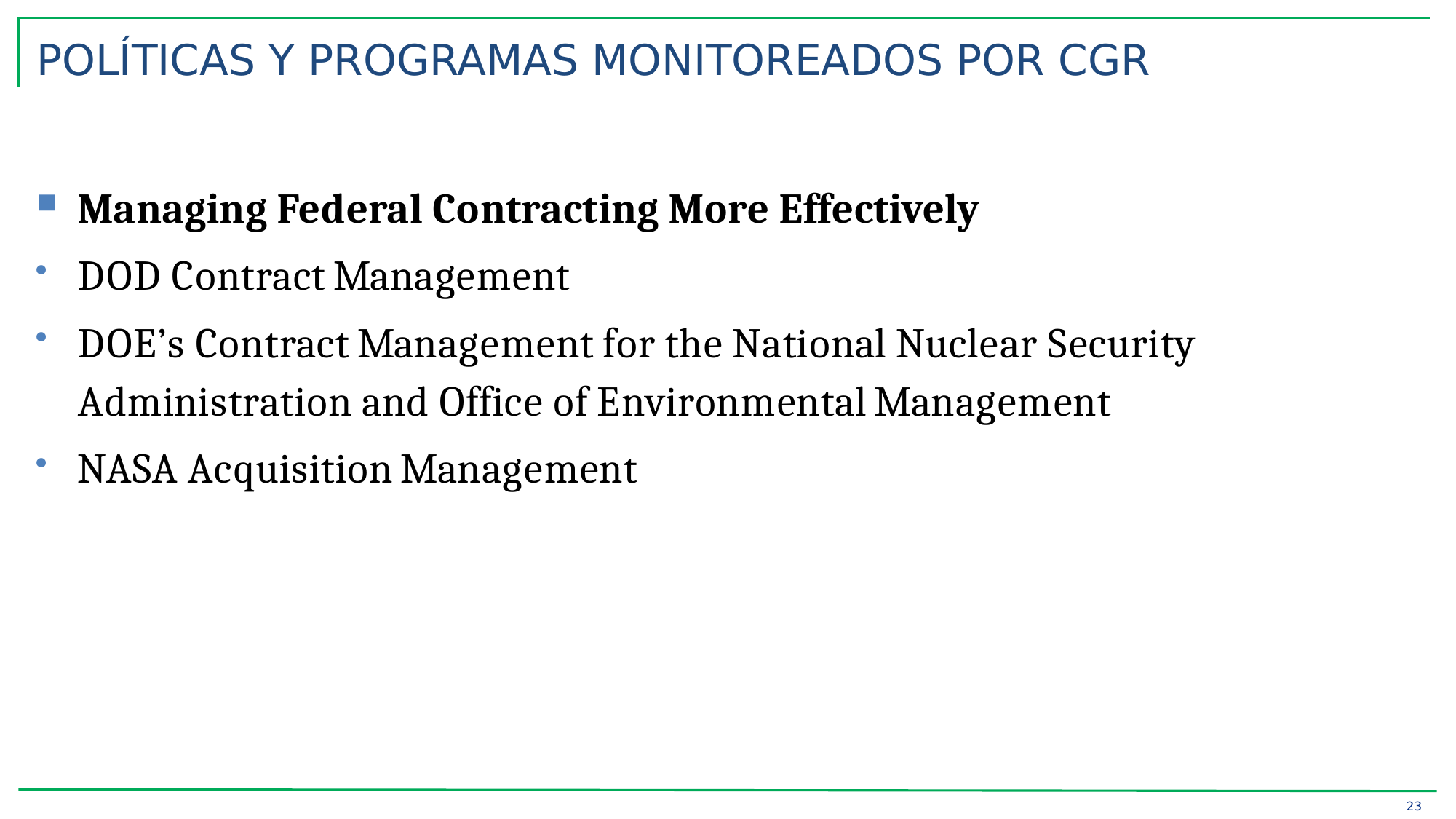

# POLÍTICAS Y PROGRAMAS MONITOREADOS POR CGR

Managing Federal Contracting More Effectively
DOD Contract Management
DOE’s Contract Management for the National Nuclear Security Administration and Office of Environmental Management
NASA Acquisition Management

23